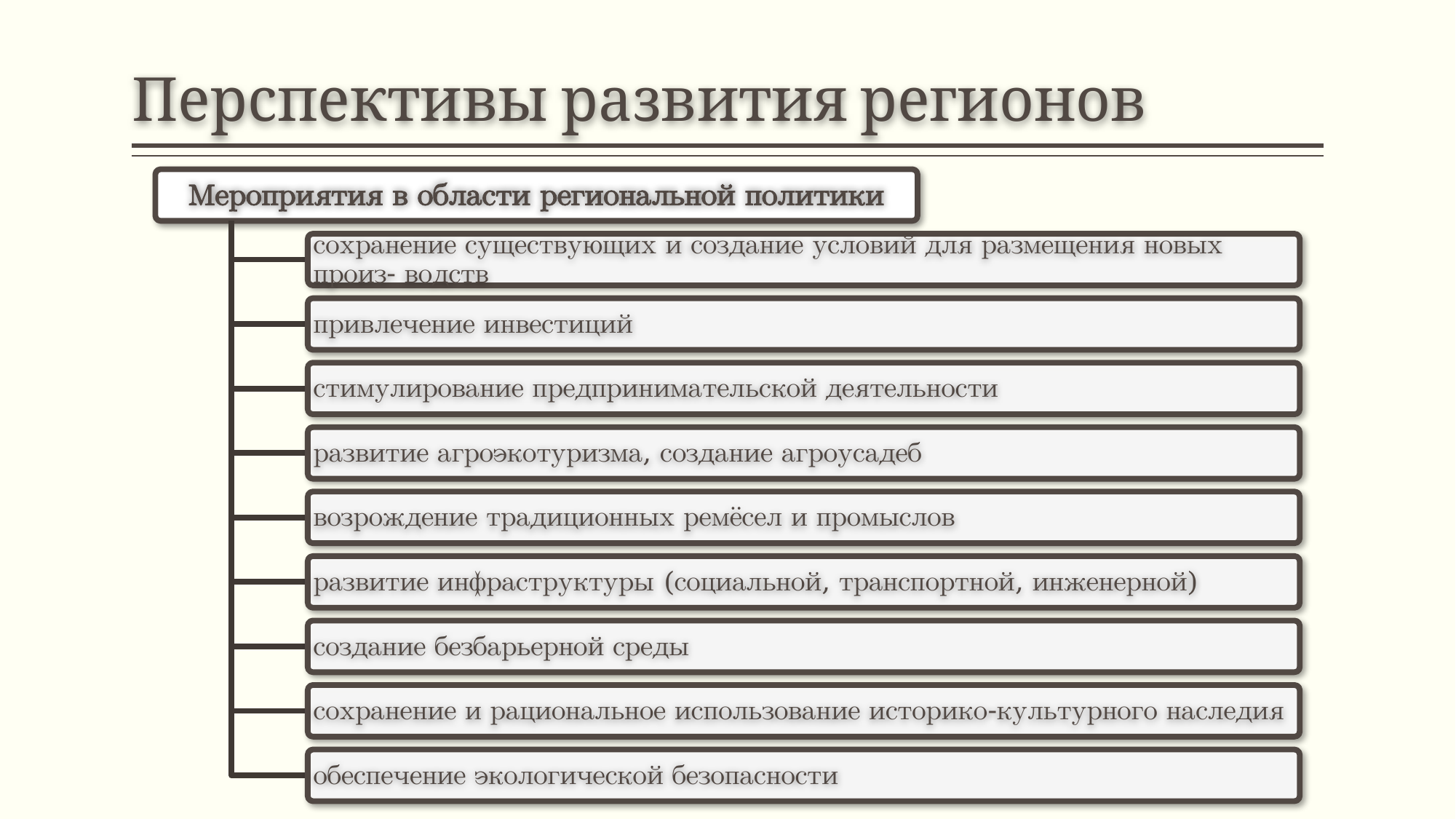

# Перспективы развития регионов

Мероприятия в области региональной политики

сохранение существующих и создание условий для размещения новых произ- водств

привлечение инвестиций

стимулирование предпринимательской деятельности

развитие агроэкотуризма, создание агроусадеб

возрождение традиционных ремёсел и промыслов

развитие инфраструктуры (социальной, транспортной, инженерной)

создание безбарьерной среды

сохранение и рациональное использование историко-культурного наследия

обеспечение экологической безопасности